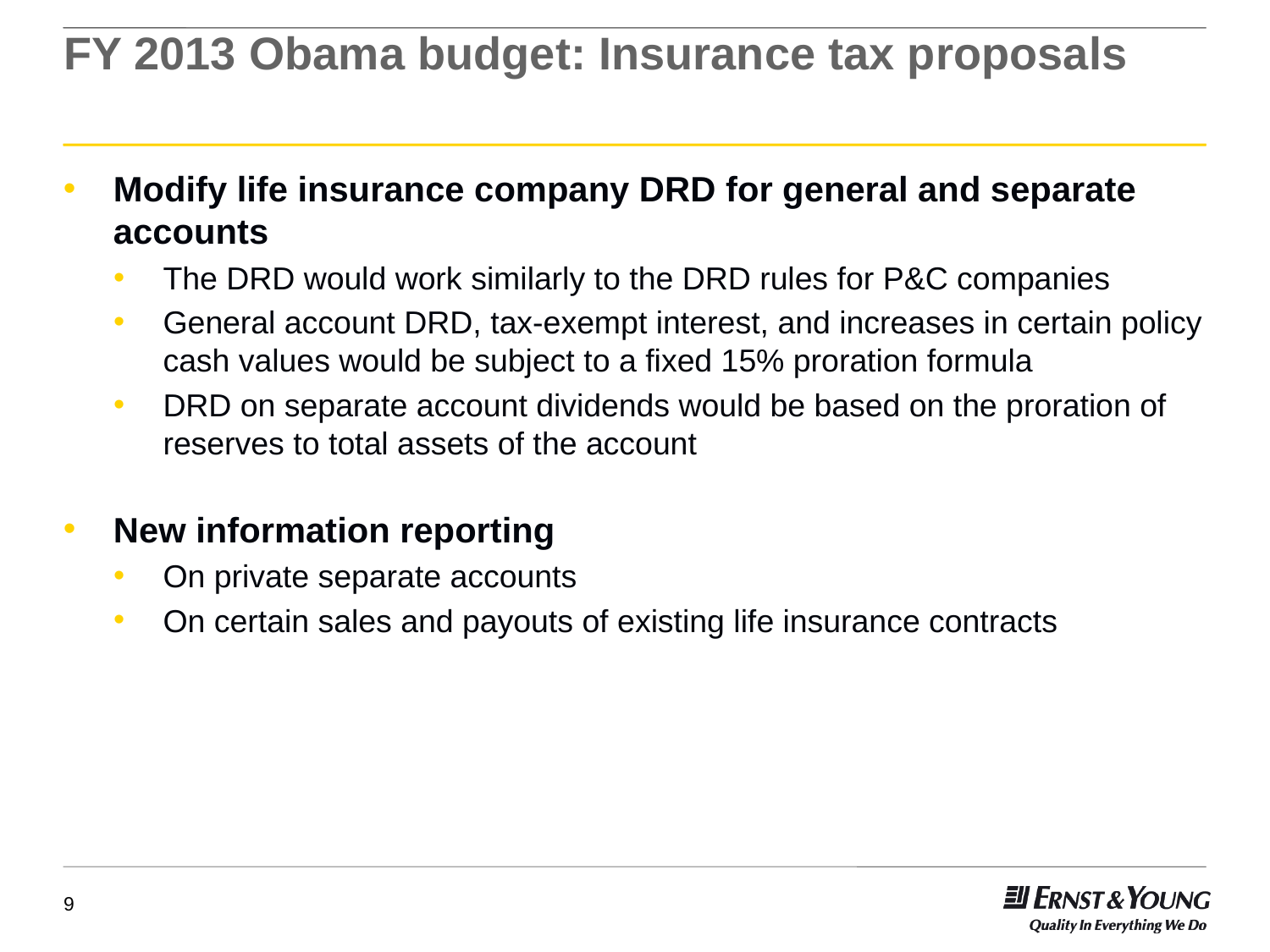

# FY 2013 Obama budget: Insurance tax proposals
Modify life insurance company DRD for general and separate accounts
The DRD would work similarly to the DRD rules for P&C companies
General account DRD, tax-exempt interest, and increases in certain policy cash values would be subject to a fixed 15% proration formula
DRD on separate account dividends would be based on the proration of reserves to total assets of the account

New information reporting
On private separate accounts
On certain sales and payouts of existing life insurance contracts